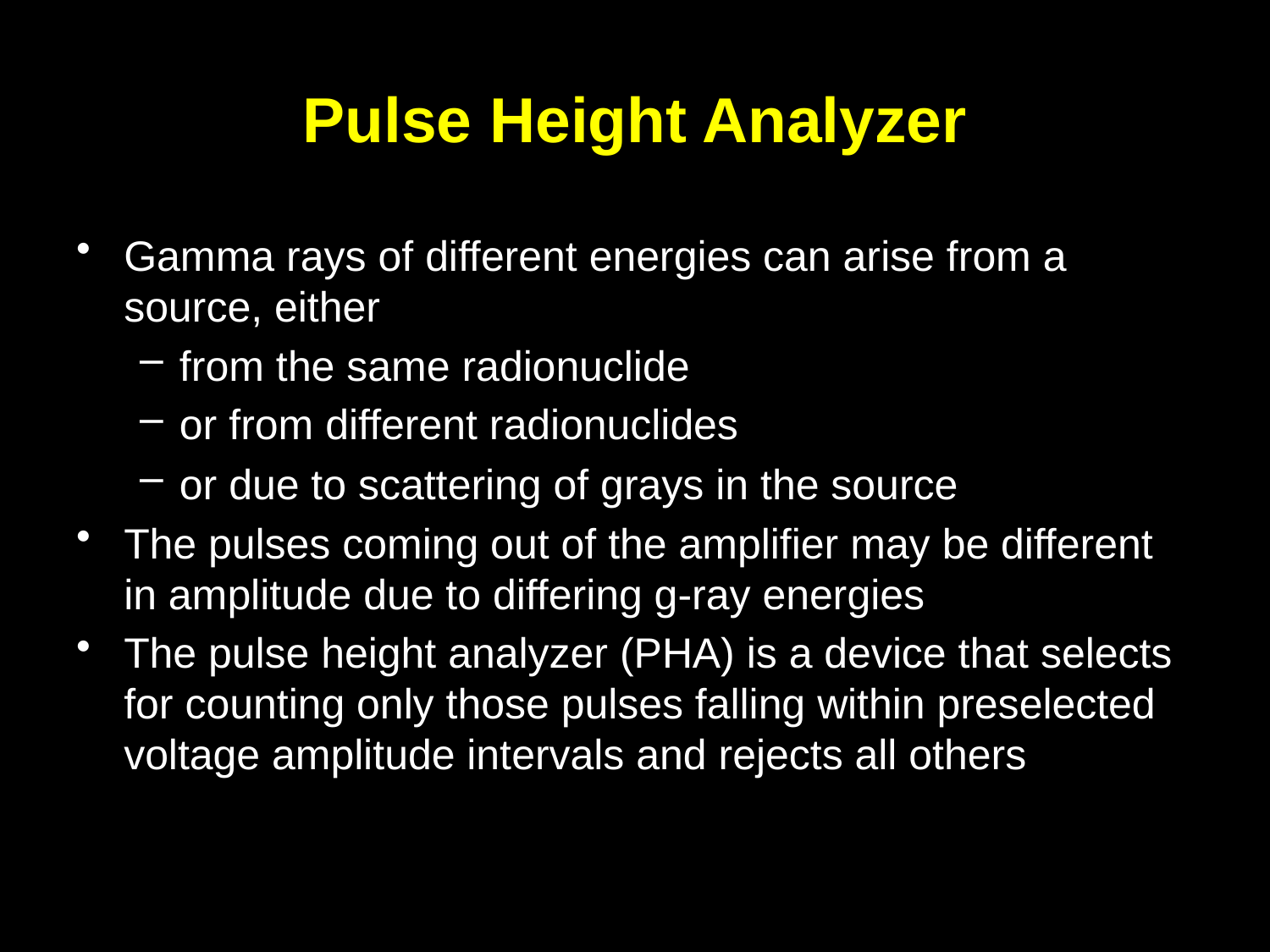

# Pulse Height Analyzer
Gamma rays of different energies can arise from a source, either
from the same radionuclide
or from different radionuclides
or due to scattering of grays in the source
The pulses coming out of the amplifier may be different in amplitude due to differing g-ray energies
The pulse height analyzer (PHA) is a device that selects for counting only those pulses falling within preselected voltage amplitude intervals and rejects all others